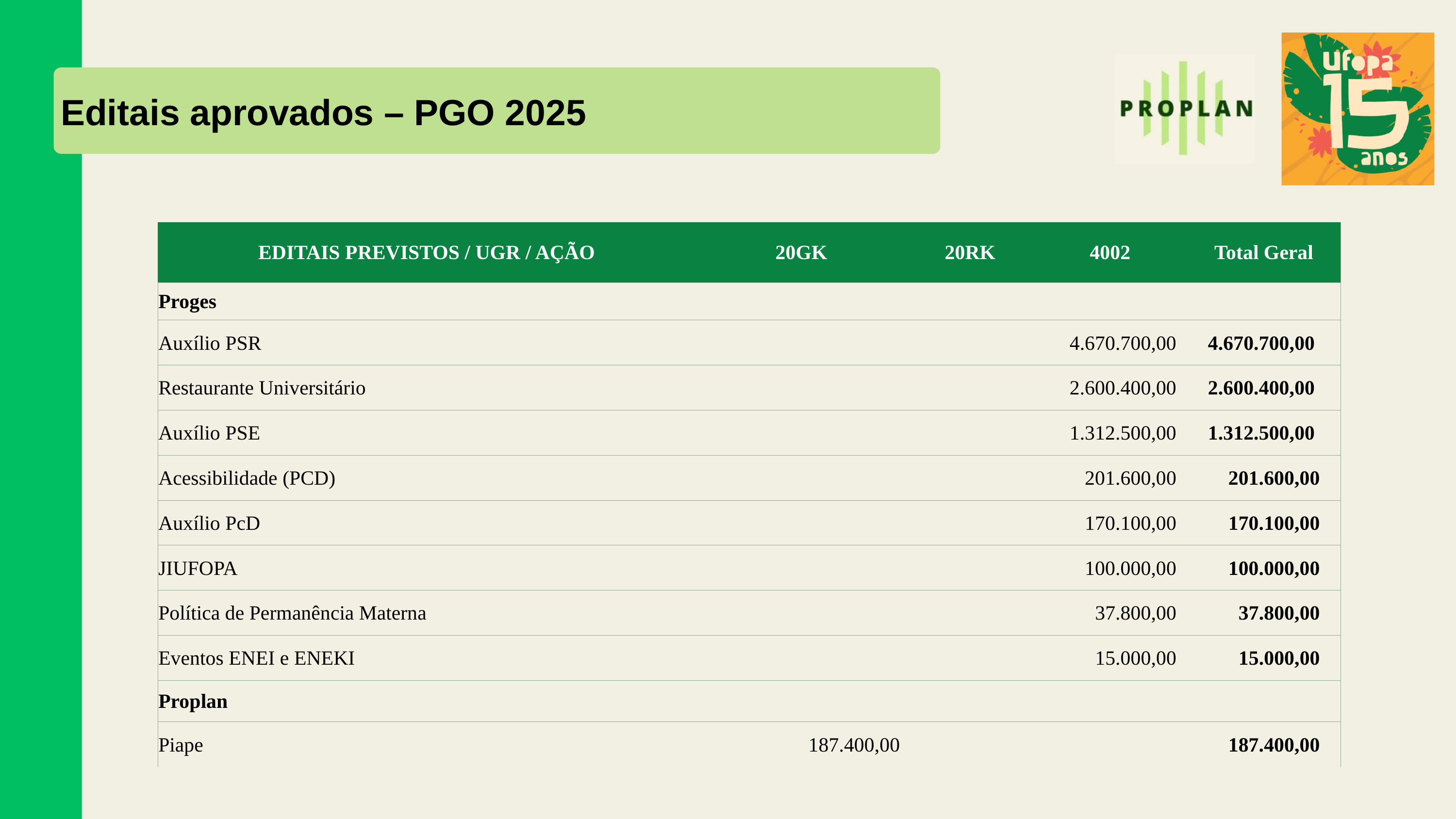

Editais aprovados – PGO 2025

| EDITAIS PREVISTOS / UGR / AÇÃO | 20GK | 20RK | 4002 | Total Geral |
| --- | --- | --- | --- | --- |
| Proges |  |  |  |  |
| Auxílio PSR |  |  | 4.670.700,00 | 4.670.700,00 |
| Restaurante Universitário |  |  | 2.600.400,00 | 2.600.400,00 |
| Auxílio PSE |  |  | 1.312.500,00 | 1.312.500,00 |
| Acessibilidade (PCD) |  |  | 201.600,00 | 201.600,00 |
| Auxílio PcD |  |  | 170.100,00 | 170.100,00 |
| JIUFOPA |  |  | 100.000,00 | 100.000,00 |
| Política de Permanência Materna |  |  | 37.800,00 | 37.800,00 |
| Eventos ENEI e ENEKI |  |  | 15.000,00 | 15.000,00 |
| Proplan |  |  |  |  |
| Piape | 187.400,00 |  |  | 187.400,00 |